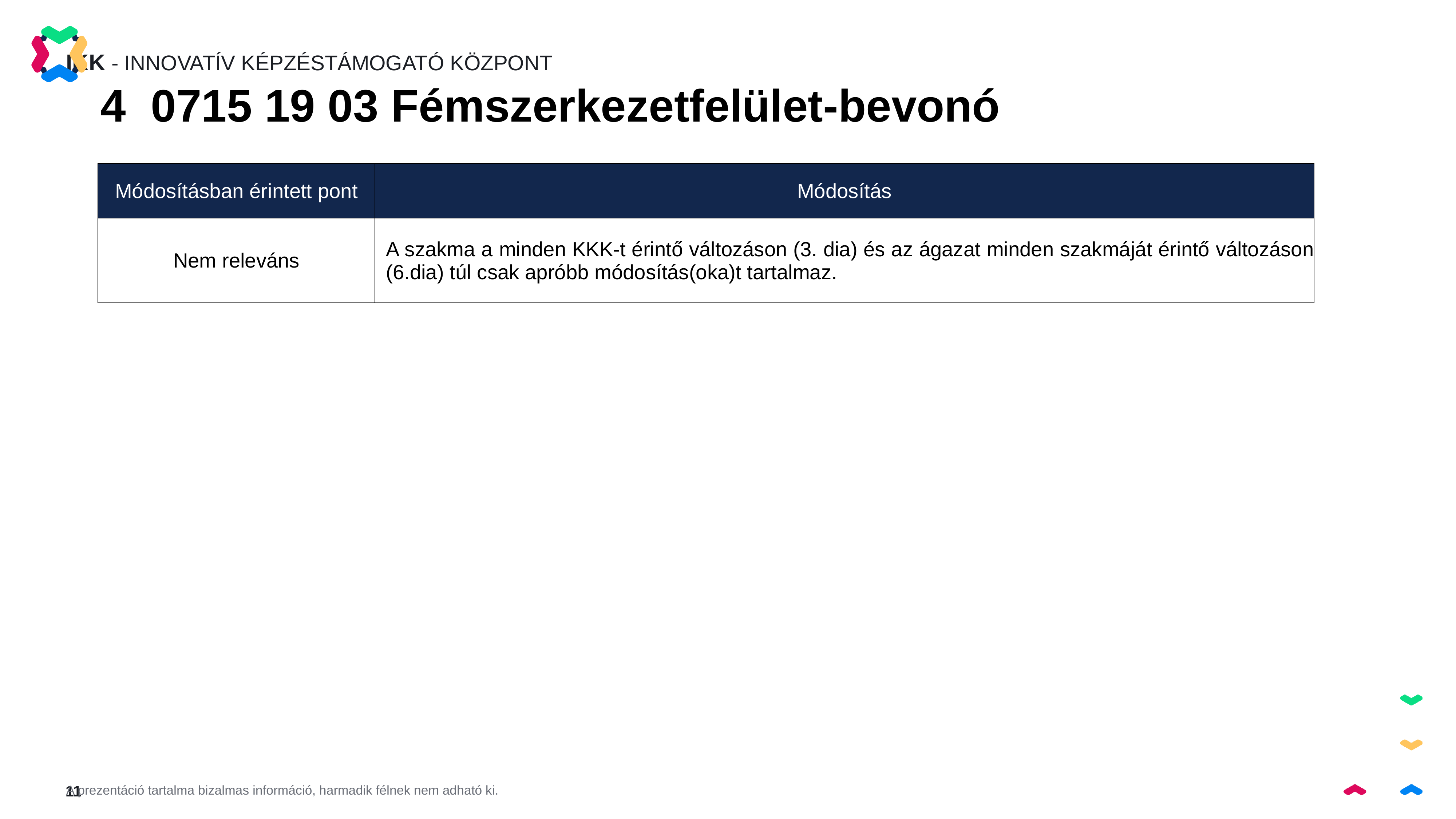

4  0715 19 03 Fémszerkezetfelület-bevonó
| Módosításban érintett pont | Módosítás |
| --- | --- |
| Nem releváns | A szakma a minden KKK-t érintő változáson (3. dia) és az ágazat minden szakmáját érintő változáson (6.dia) túl csak apróbb módosítás(oka)t tartalmaz. |